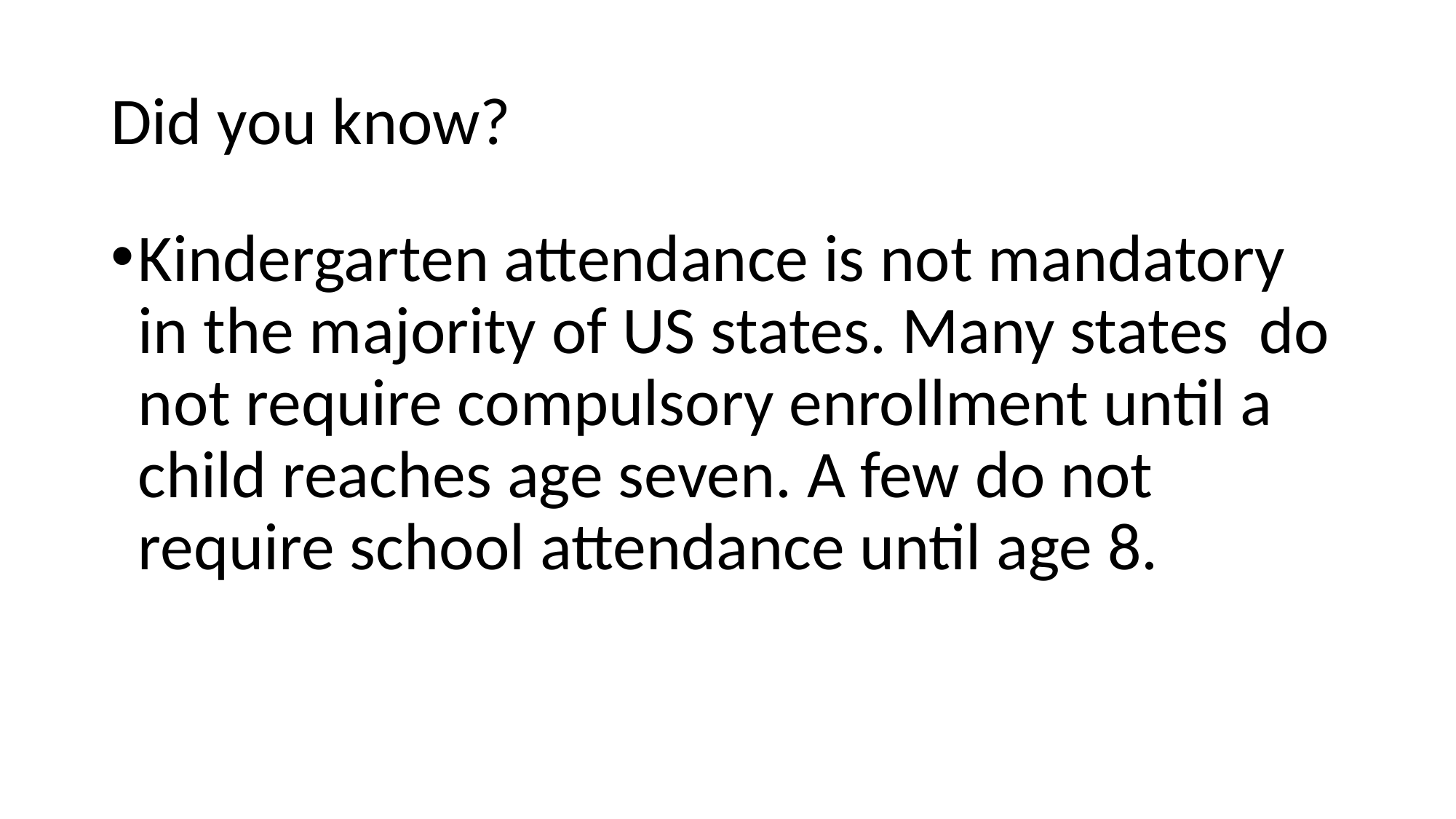

# Did you know?
Kindergarten attendance is not mandatory in the majority of US states. Many states  do not require compulsory enrollment until a child reaches age seven. A few do not require school attendance until age 8.